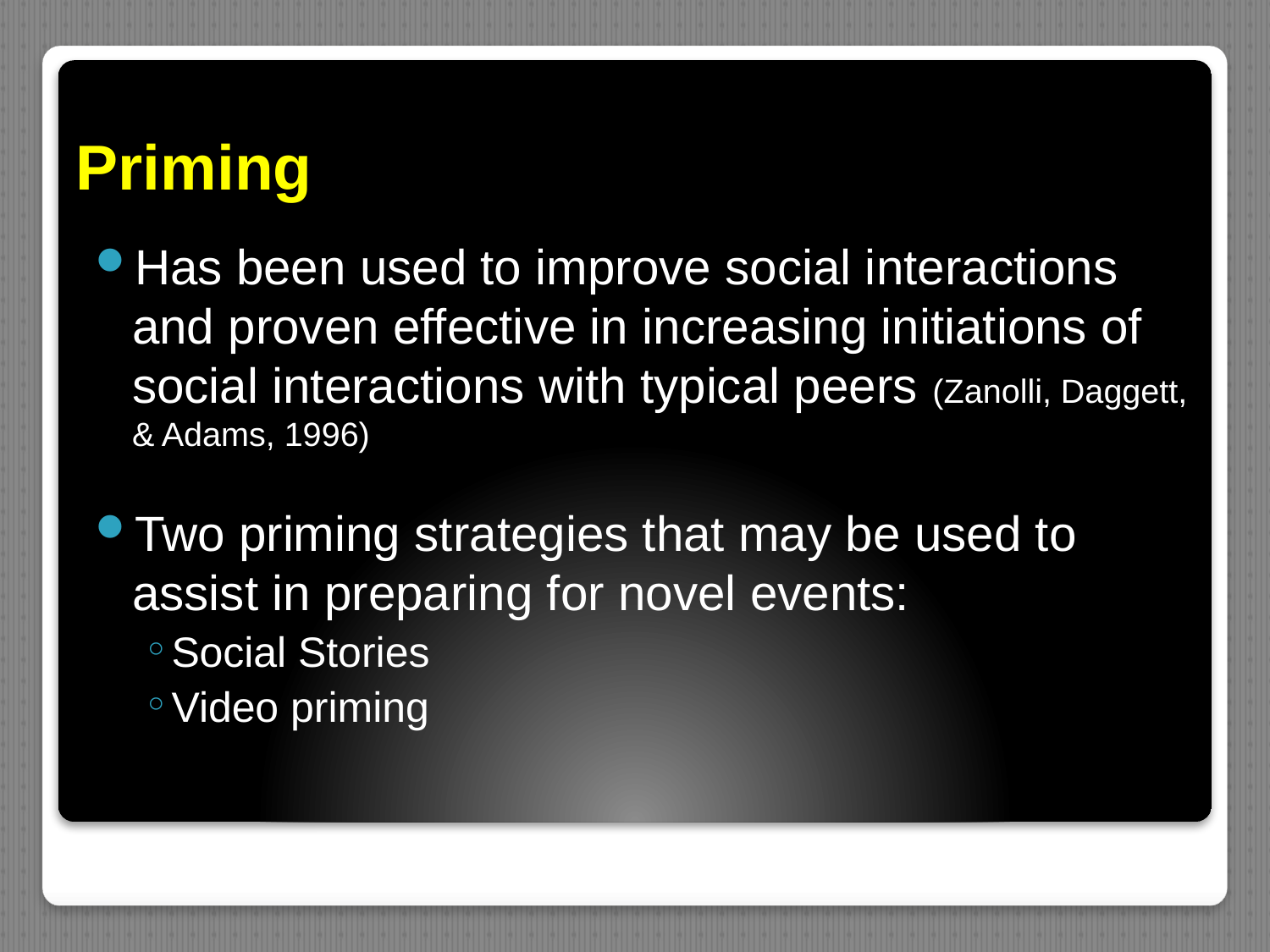

# Priming
Has been used to improve social interactions and proven effective in increasing initiations of social interactions with typical peers (Zanolli, Daggett, & Adams, 1996)

Two priming strategies that may be used to assist in preparing for novel events:
Social Stories
Video priming